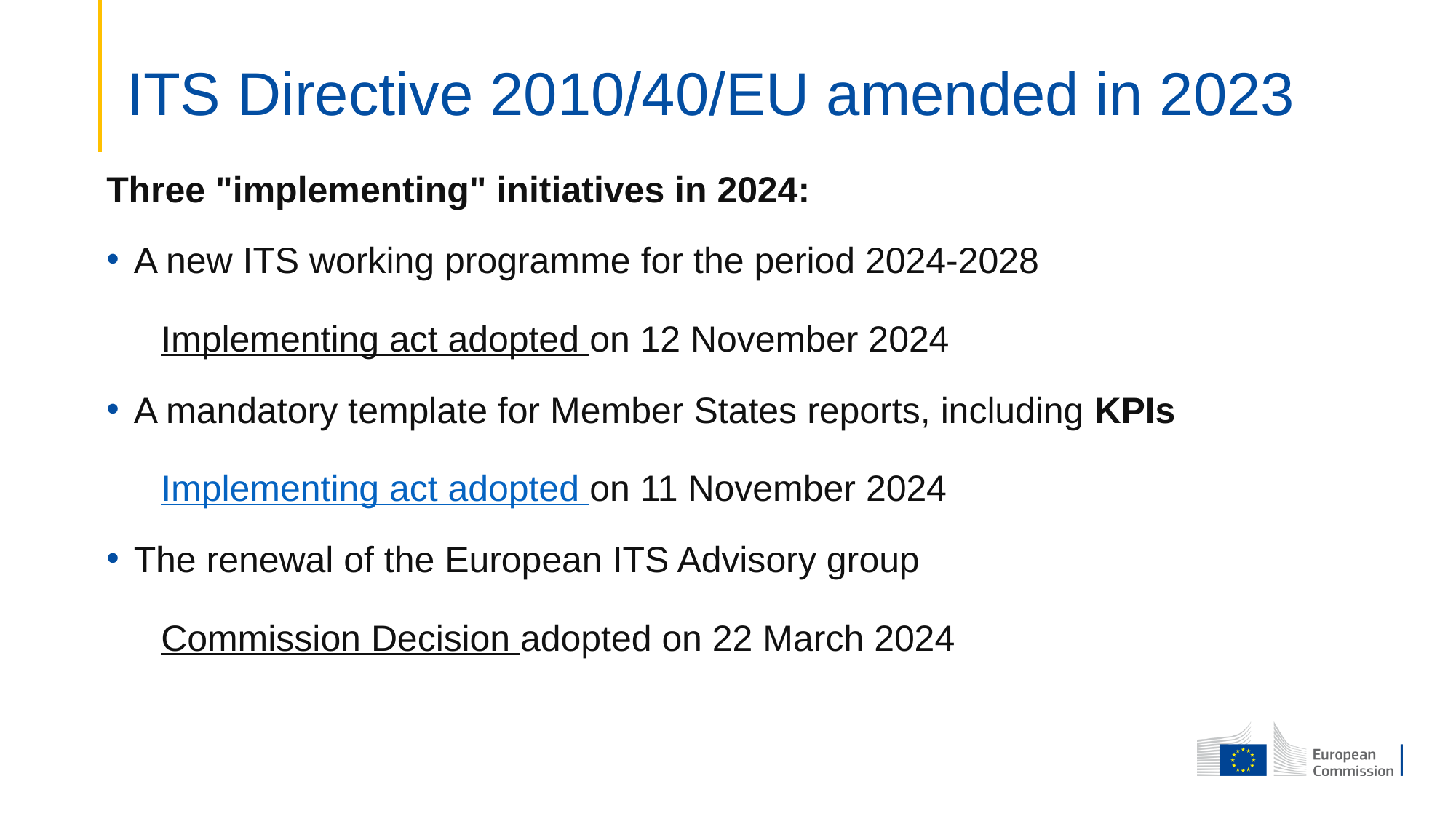

# ITS Directive 2010/40/EU amended in 2023
Three "implementing" initiatives in 2024:
A new ITS working programme for the period 2024-2028
Implementing act adopted on 12 November 2024
A mandatory template for Member States reports, including KPIs
Implementing act adopted on 11 November 2024
The renewal of the European ITS Advisory group
Commission Decision adopted on 22 March 2024